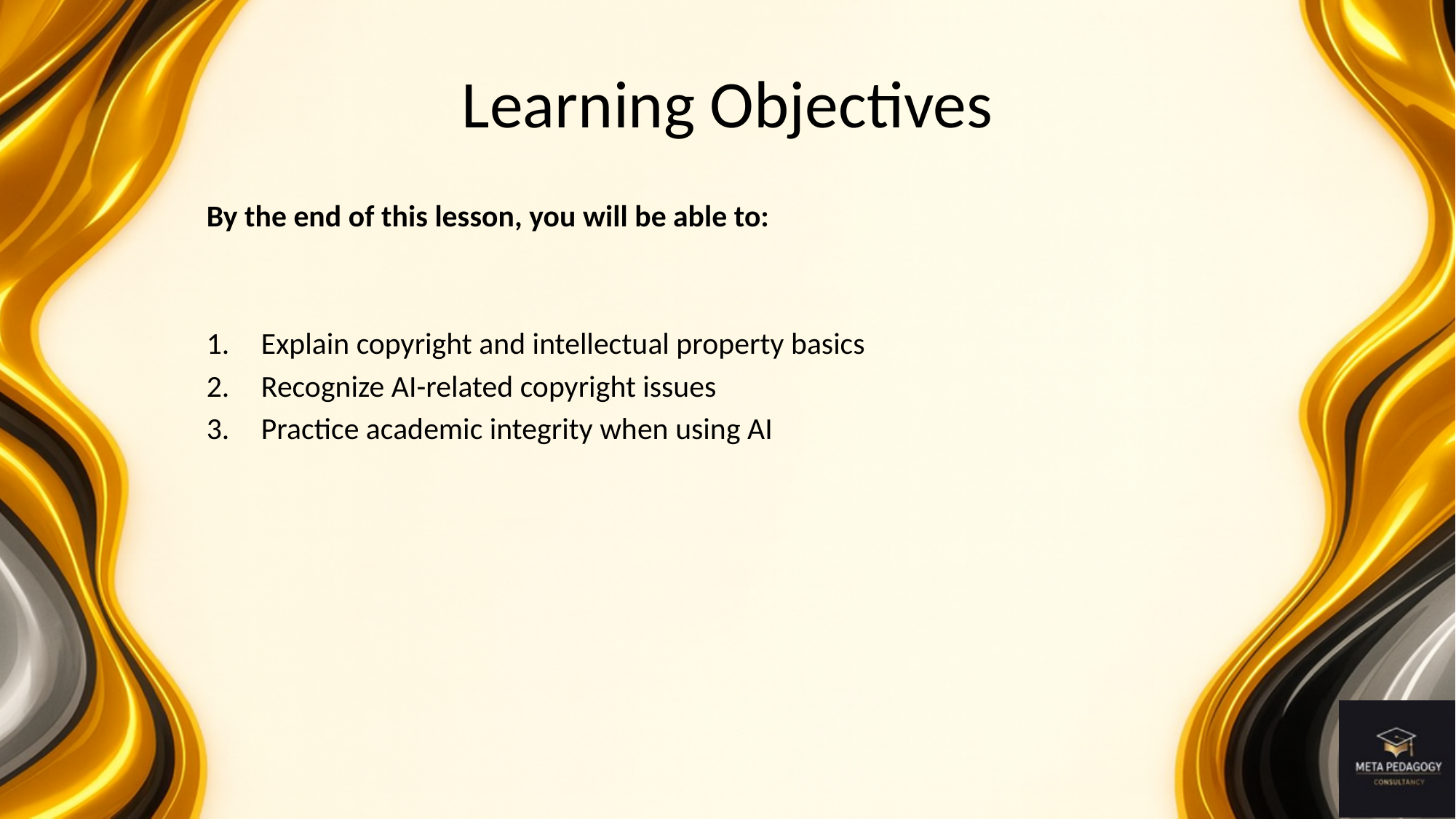

# Learning Objectives
By the end of this lesson, you will be able to:

Explain copyright and intellectual property basics
Recognize AI-related copyright issues
Practice academic integrity when using AI